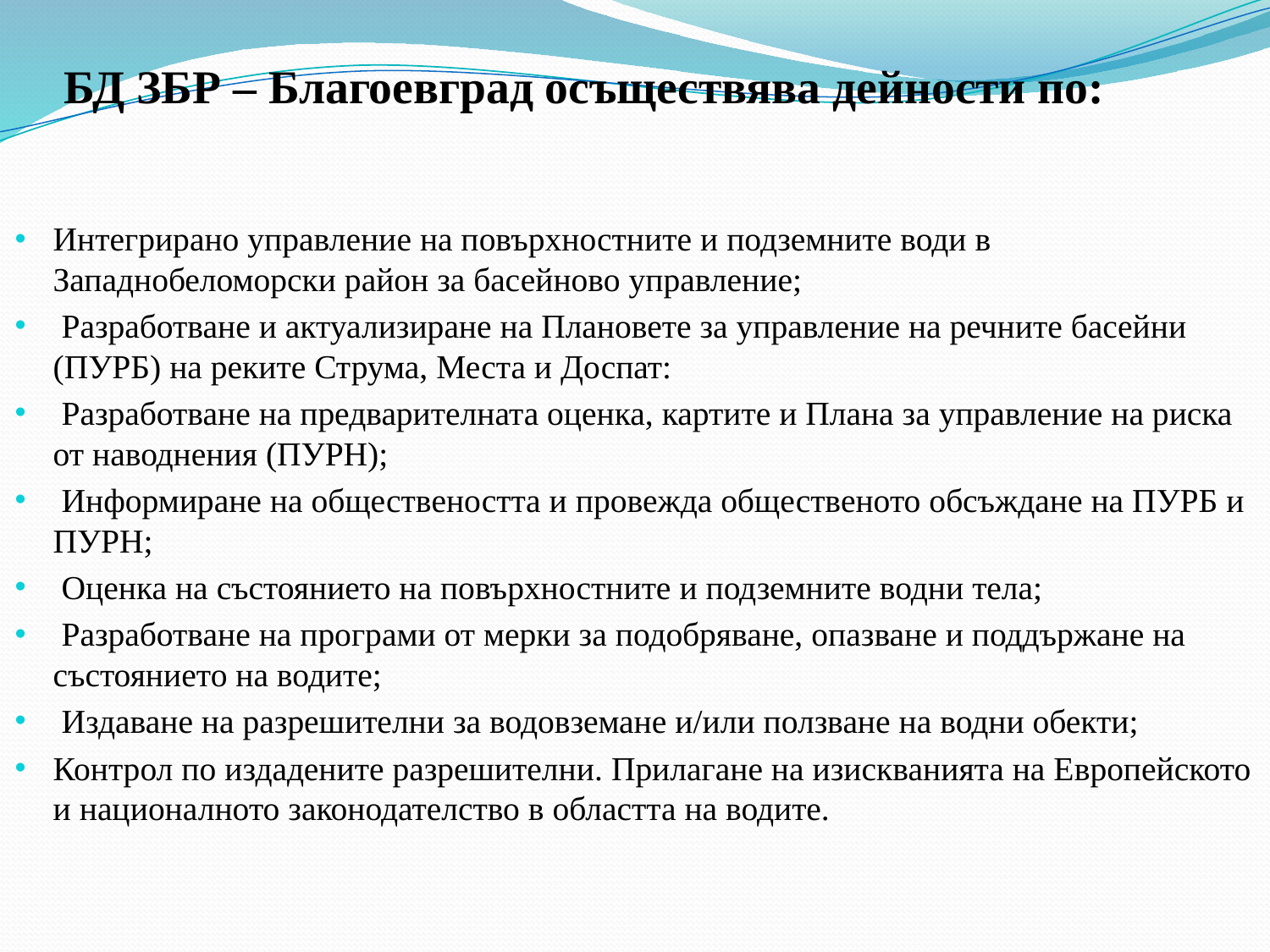

# БД ЗБР – Благоевград осъществява дейности по:
Интегрирано управление на повърхностните и подземните води в Западнобеломорски район за басейново управление;
 Разработване и актуализиране на Плановете за управление на речните басейни (ПУРБ) на реките Струма, Места и Доспат:
 Разработване на предварителната оценка, картите и Плана за управление на риска от наводнения (ПУРН);
 Информиране на обществеността и провежда общественото обсъждане на ПУРБ и ПУРН;
 Оценка на състоянието на повърхностните и подземните водни тела;
 Разработване на програми от мерки за подобряване, опазване и поддържане на състоянието на водите;
 Издаване на разрешителни за водовземане и/или ползване на водни обекти;
Контрол по издадените разрешителни. Прилагане на изискванията на Европейското и националното законодателство в областта на водите.